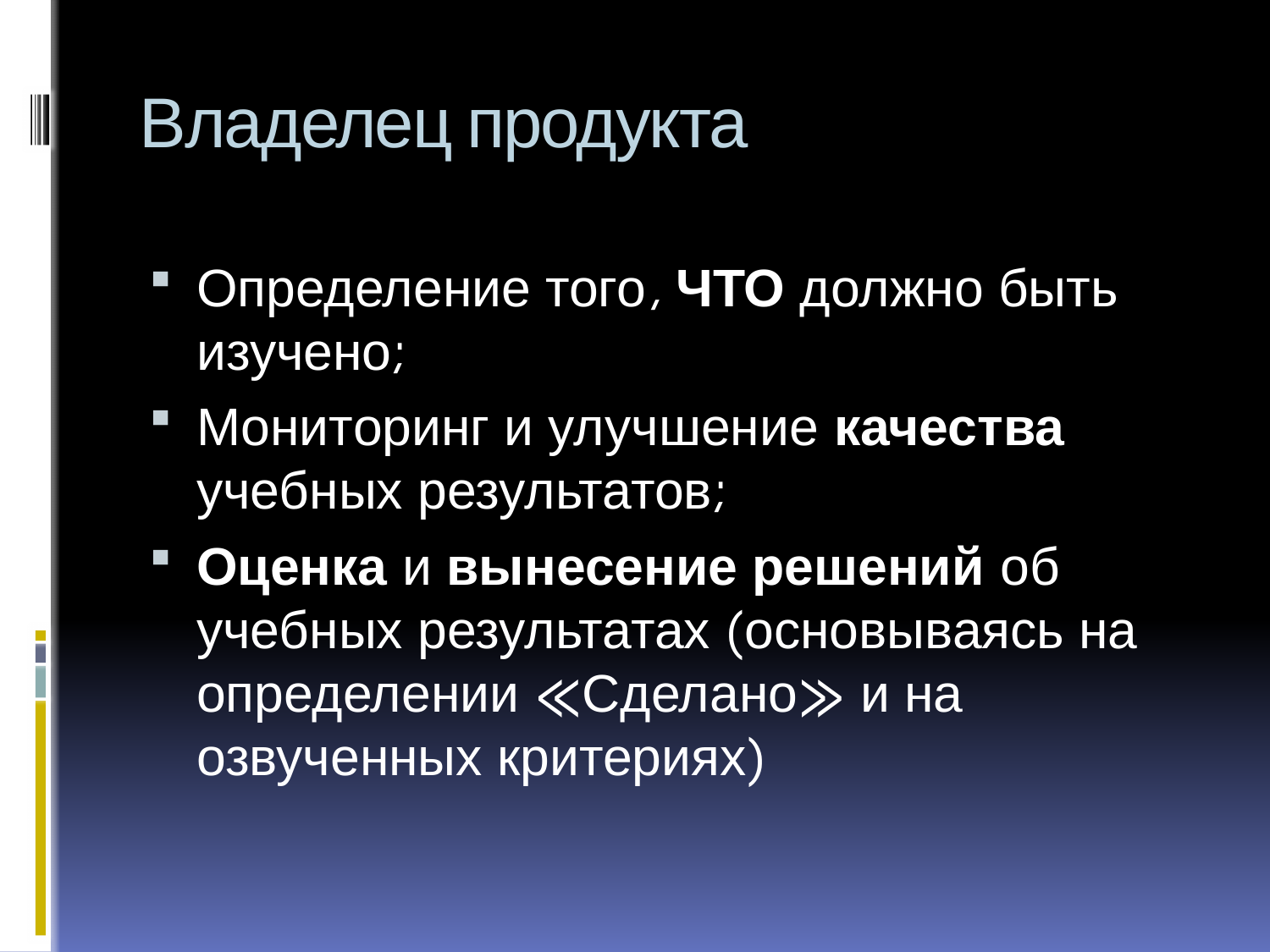

# Владелец продукта
Определение того, ЧТО должно быть изучено;
Мониторинг и улучшение качества учебных результатов;
Оценка и вынесение решений об учебных результатах (основываясь на определении ≪Сделано≫ и на озвученных критериях)